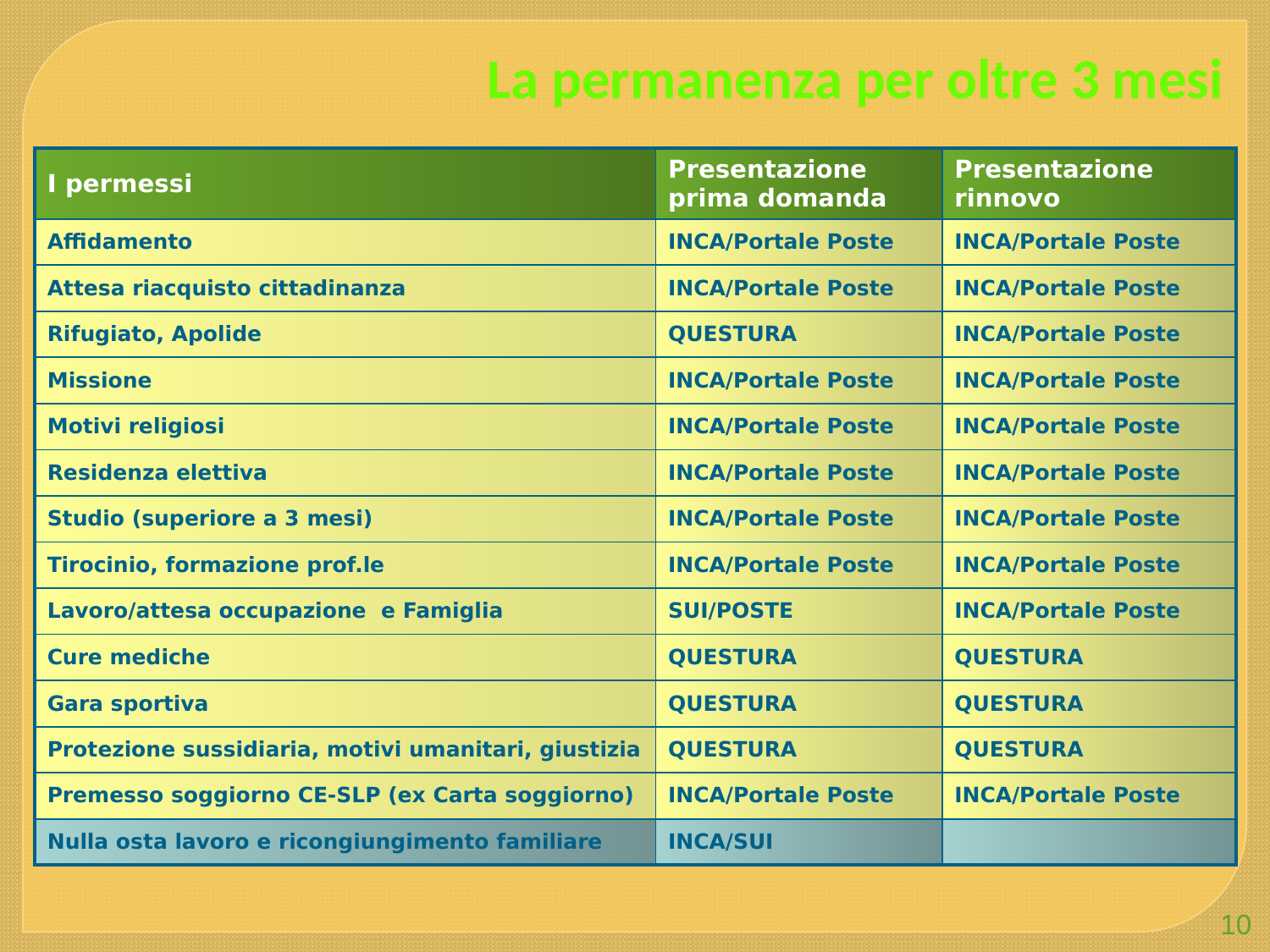

La permanenza per oltre 3 mesi: le tipologie di permesso e la presentazione della domanda
La permanenza per oltre 3 mesi
| I permessi | Presentazione prima domanda | Presentazione rinnovo |
| --- | --- | --- |
| Affidamento | INCA/Portale Poste | INCA/Portale Poste |
| Attesa riacquisto cittadinanza | INCA/Portale Poste | INCA/Portale Poste |
| Rifugiato, Apolide | QUESTURA | INCA/Portale Poste |
| Missione | INCA/Portale Poste | INCA/Portale Poste |
| Motivi religiosi | INCA/Portale Poste | INCA/Portale Poste |
| Residenza elettiva | INCA/Portale Poste | INCA/Portale Poste |
| Studio (superiore a 3 mesi) | INCA/Portale Poste | INCA/Portale Poste |
| Tirocinio, formazione prof.le | INCA/Portale Poste | INCA/Portale Poste |
| Lavoro/attesa occupazione e Famiglia | SUI/POSTE | INCA/Portale Poste |
| Cure mediche | QUESTURA | QUESTURA |
| Gara sportiva | QUESTURA | QUESTURA |
| Protezione sussidiaria, motivi umanitari, giustizia | QUESTURA | QUESTURA |
| Premesso soggiorno CE-SLP (ex Carta soggiorno) | INCA/Portale Poste | INCA/Portale Poste |
| Nulla osta lavoro e ricongiungimento familiare | INCA/SUI |  |
10